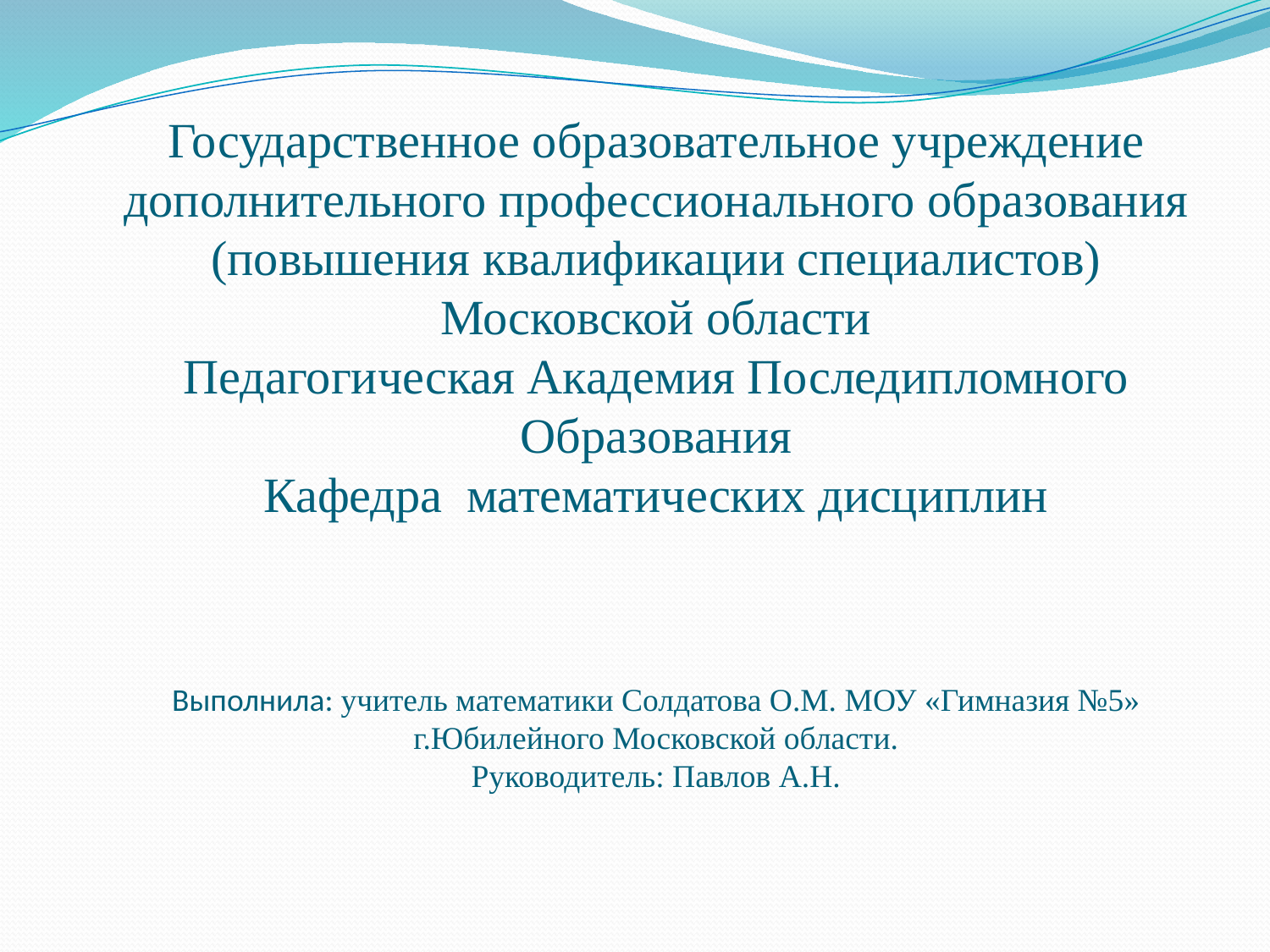

# Государственное образовательное учреждение дополнительного профессионального образования (повышения квалификации специалистов) Московской области Педагогическая Академия Последипломного Образования Кафедра  математических дисциплин Выполнила: учитель математики Солдатова О.М. МОУ «Гимназия №5» г.Юбилейного Московской области. Руководитель: Павлов А.Н.